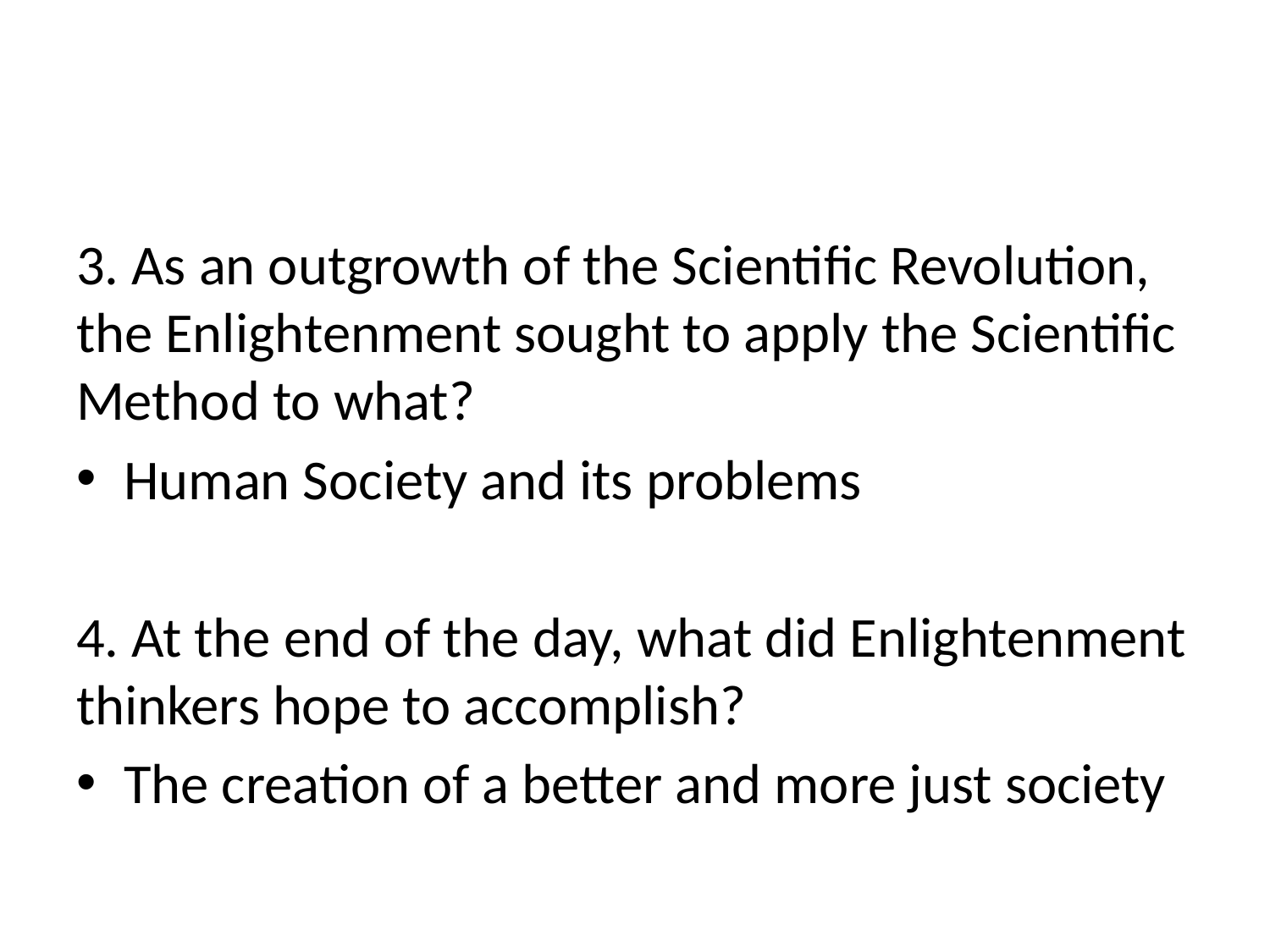

#
3. As an outgrowth of the Scientific Revolution, the Enlightenment sought to apply the Scientific Method to what?
Human Society and its problems

4. At the end of the day, what did Enlightenment thinkers hope to accomplish?
The creation of a better and more just society